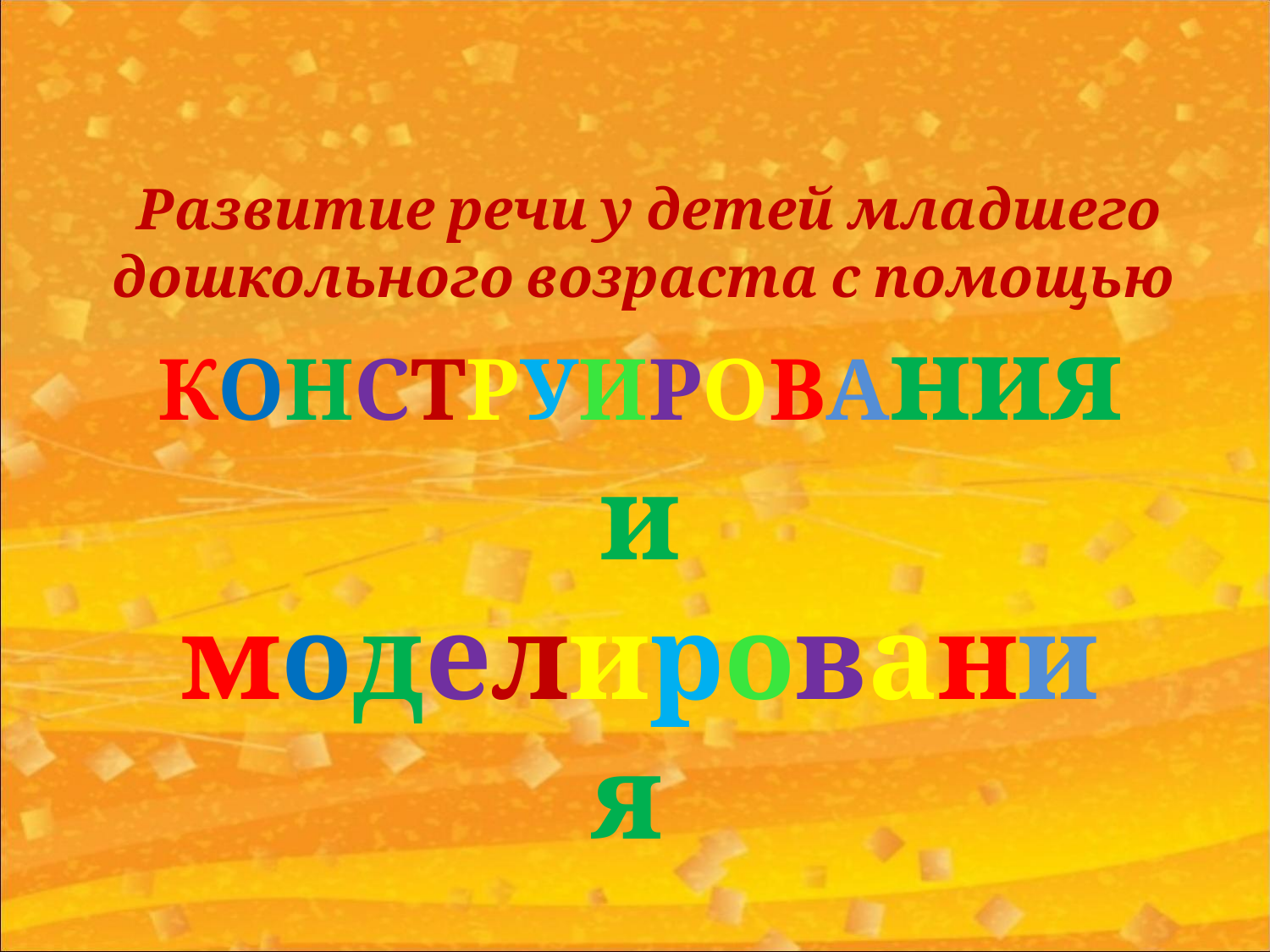

Развитие речи у детей младшего дошкольного возраста с помощью
КОНСТРУИРОВАния
и моделирования